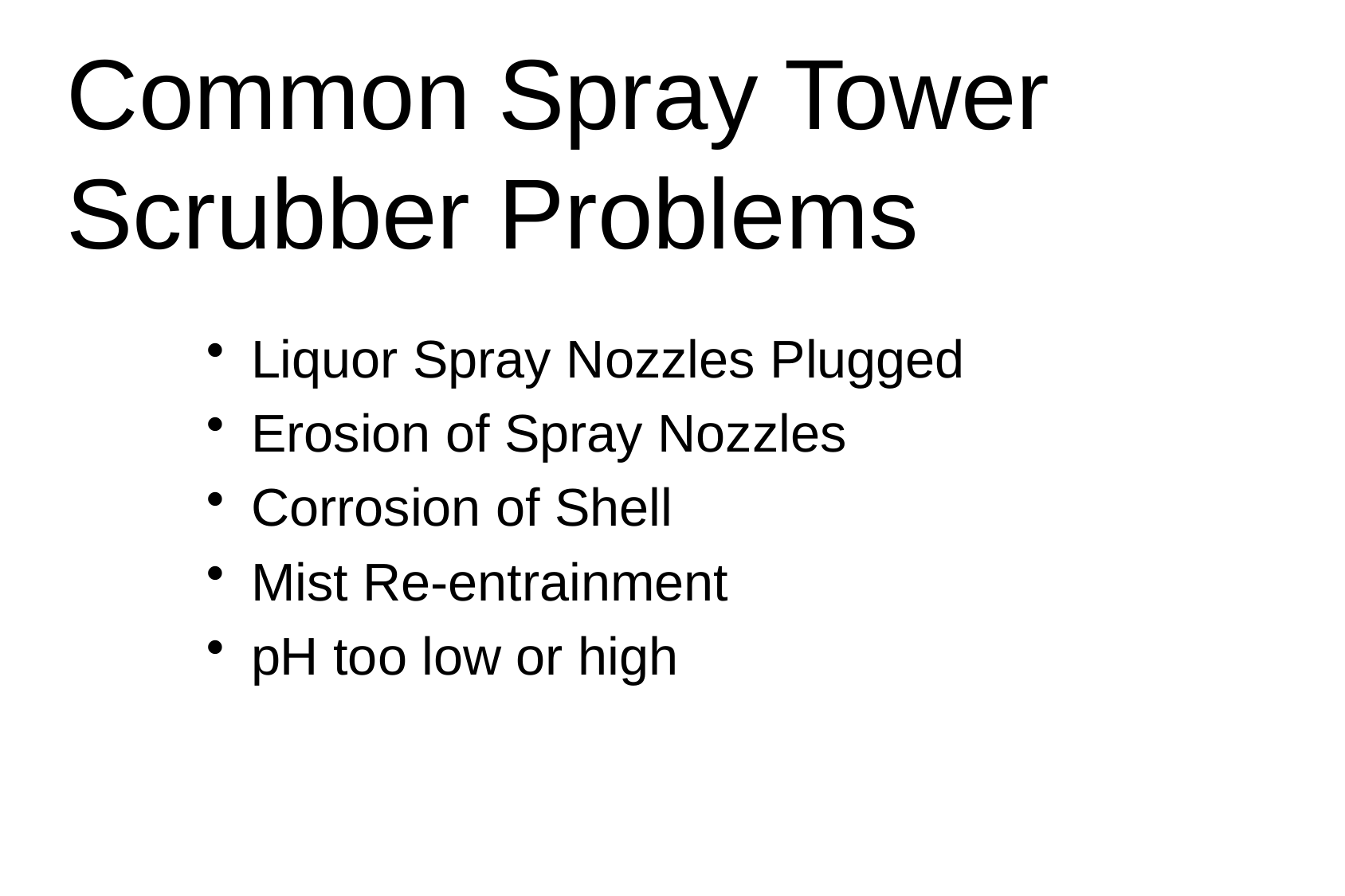

# Common Spray Tower Scrubber Problems
Liquor Spray Nozzles Plugged
Erosion of Spray Nozzles
Corrosion of Shell
Mist Re-entrainment
pH too low or high